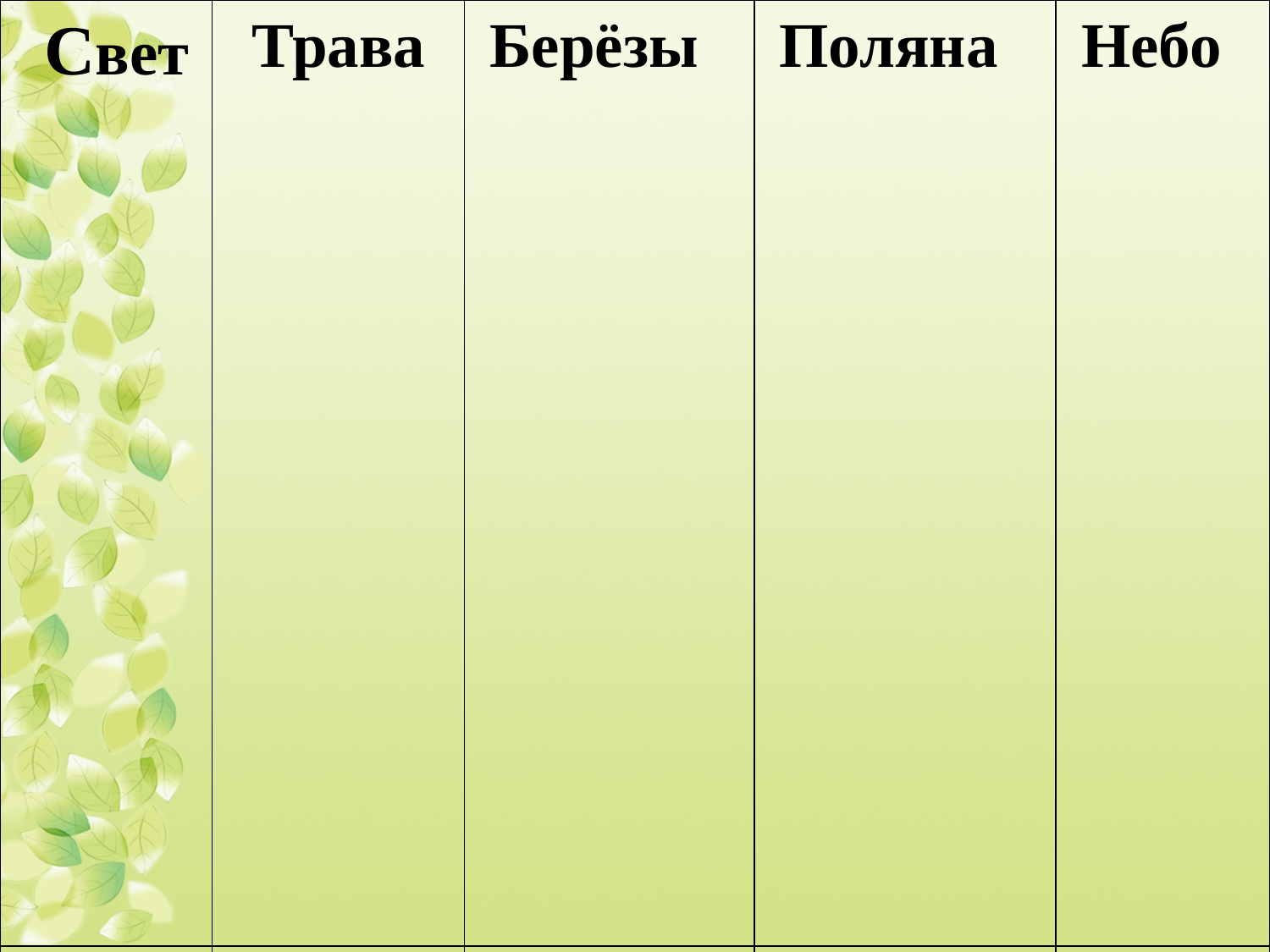

| Свет | Трава | Берёзы | Поляна | Небо |
| --- | --- | --- | --- | --- |
|  |  |  |  |  |